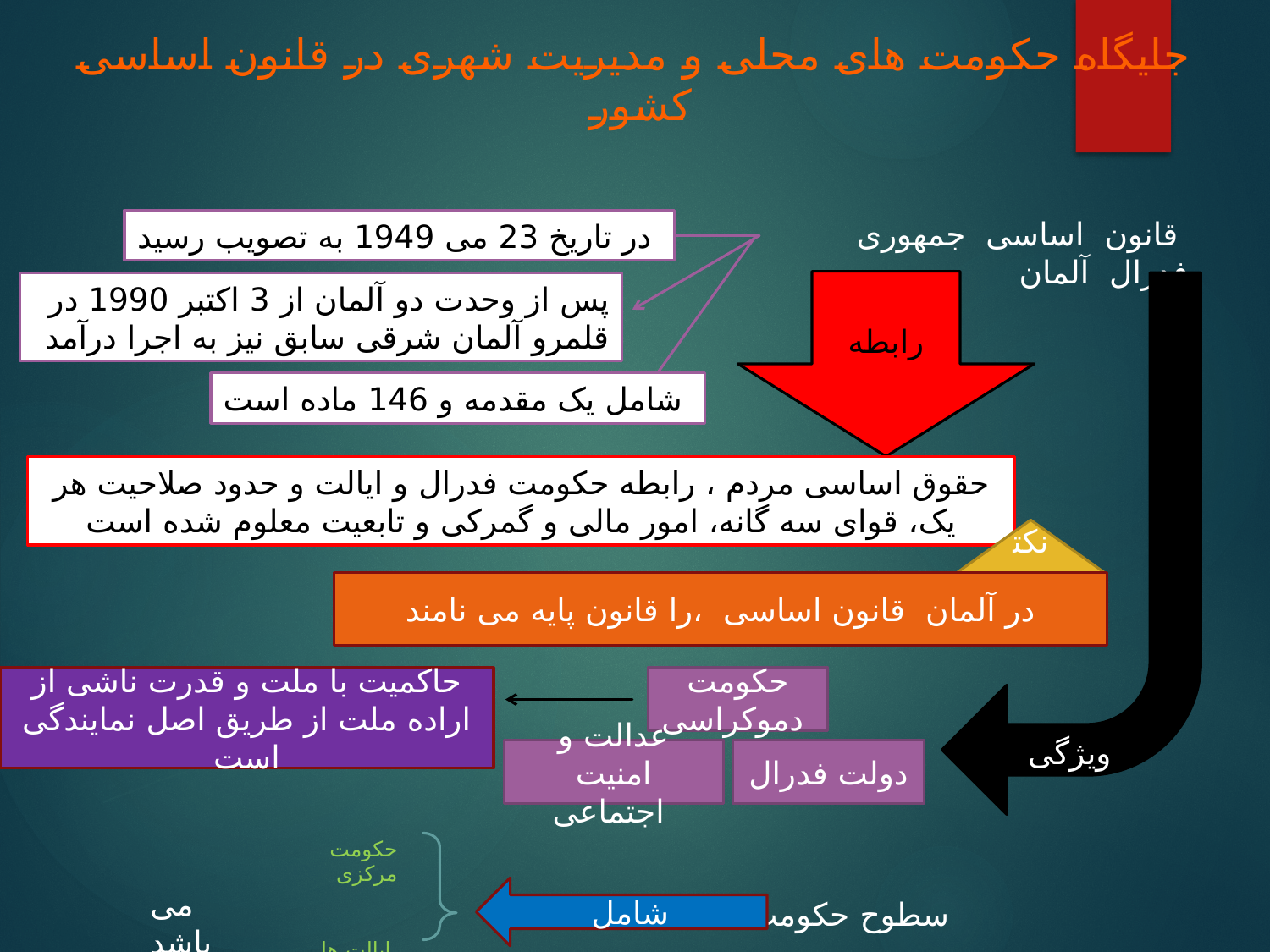

# جایگاه حکومت های محلی و مدیریت شهری در قانون اساسی کشور
 قانون  اساسی  جمهوری  فدرال  آلمان
در تاریخ 23 می 1949 به تصویب رسید
رابطه

پس از وحدت دو آلمان از 3 اکتبر 1990 در قلمرو آلمان شرقی سابق نیز به اجرا درآمد
شامل یک مقدمه و 146 ماده است
حقوق اساسی مردم ، رابطه حکومت فدرال و ایالت و حدود صلاحیت هر یک، قوای سه گانه، امور مالی و گمرکی و تابعیت معلوم شده است
نکته
در آلمان  قانون اساسی  ،را قانون پایه می نامند
حاکمیت با ملت و قدرت ناشی از اراده ملت از طریق اصل نمایندگی است
حکومت دموکراسی
ویژگی
عدالت و امنیت اجتماعی
دولت فدرال
حکومت مرکزی

 ایالت ها

می باشد
شامل
سطوح حکومت